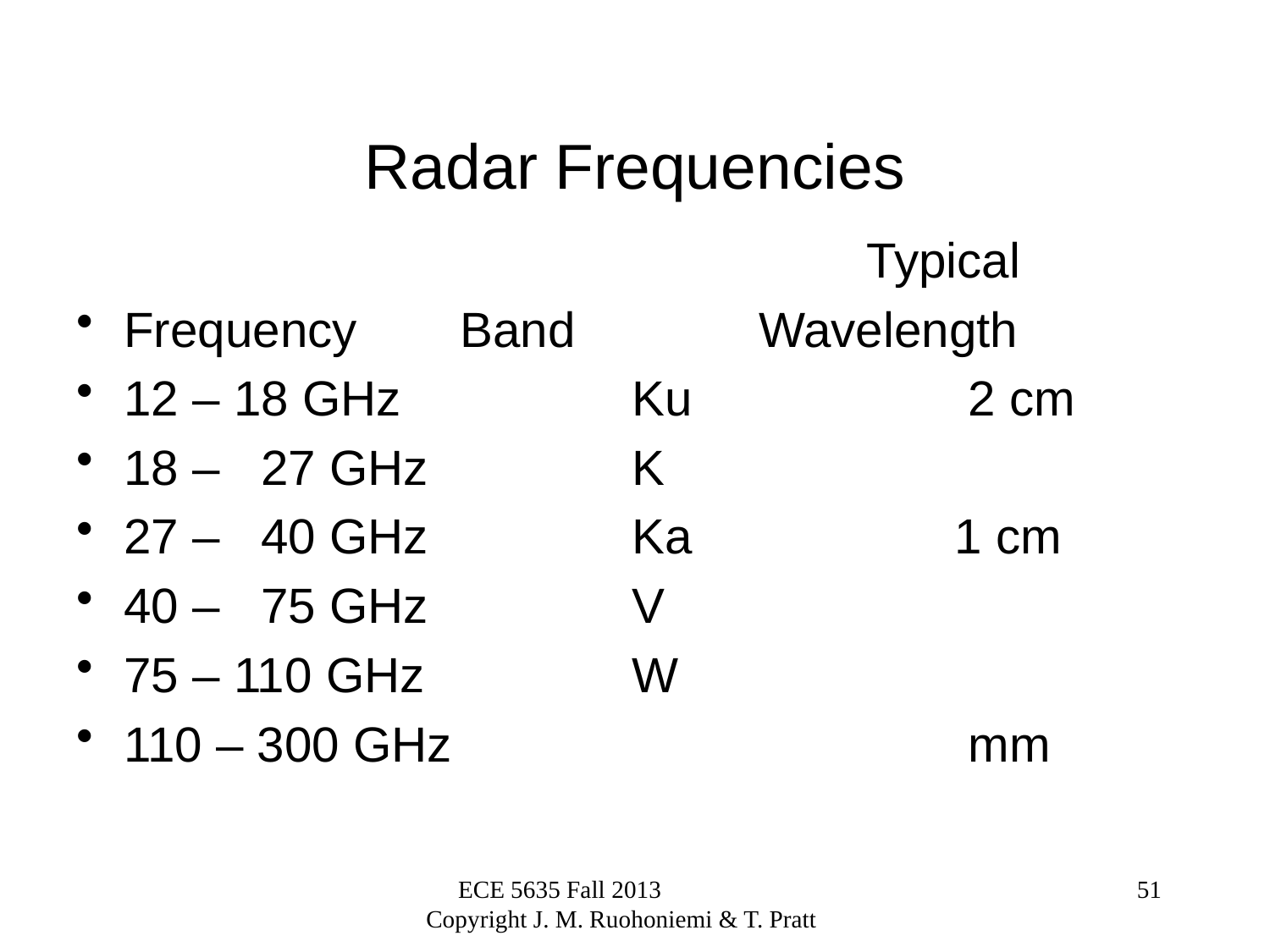

# Radar Frequencies
                                       Typical
Frequency	      Band		Wavelength
12 – 18 GHz		Ku		      2 cm
18 –   27 GHz		K
27 –   40 GHz		Ka		     1 cm
40 –   75 GHz		V
75 – 110 GHz		W
110 – 300 GHz				      mm
ECE 5635 Fall 2013                      Copyright J. M. Ruohoniemi & T. Pratt
51